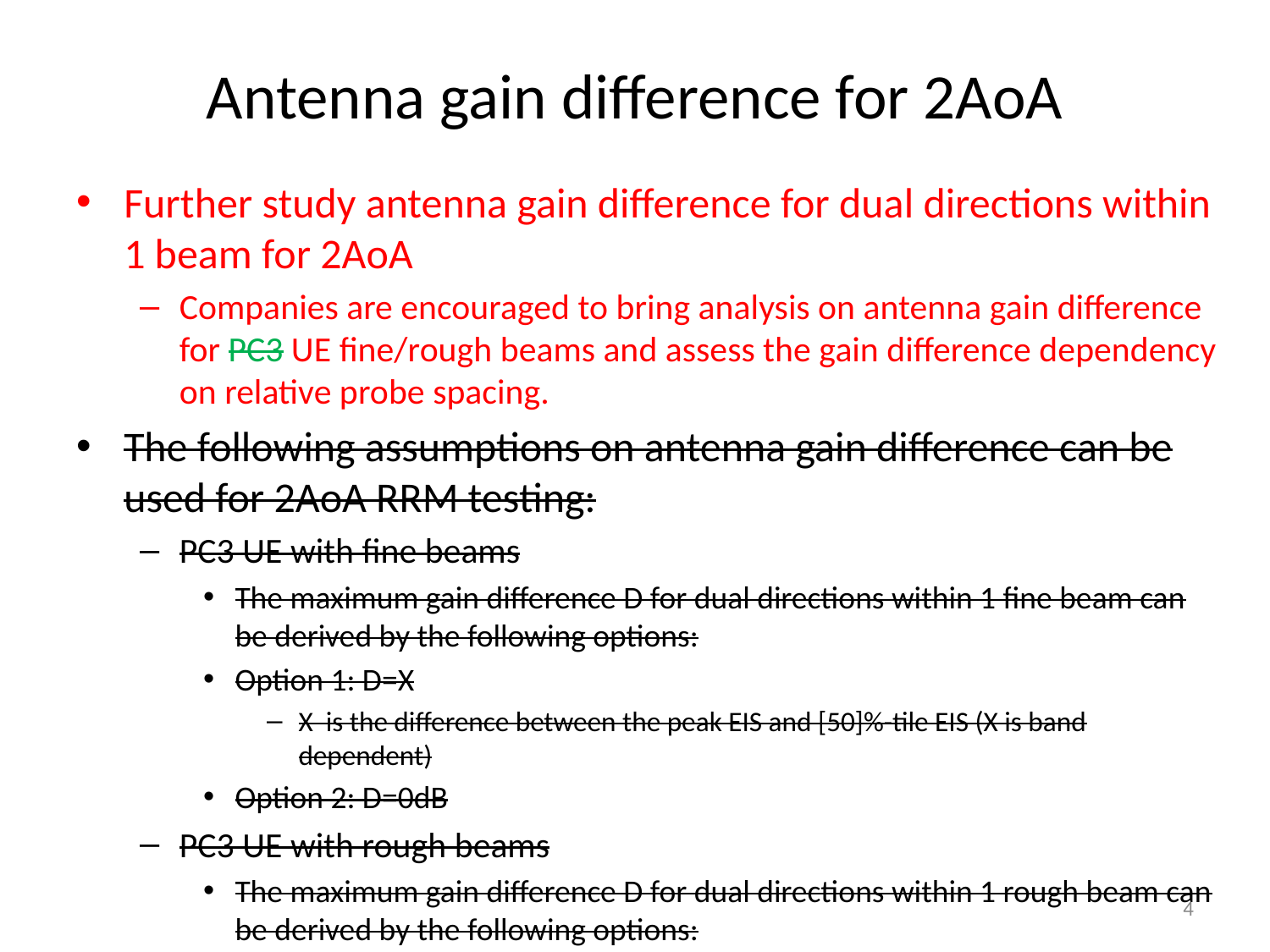

# Antenna gain difference for 2AoA
Further study antenna gain difference for dual directions within 1 beam for 2AoA
Companies are encouraged to bring analysis on antenna gain difference for PC3 UE fine/rough beams and assess the gain difference dependency on relative probe spacing.
The following assumptions on antenna gain difference can be used for 2AoA RRM testing:
PC3 UE with fine beams
The maximum gain difference D for dual directions within 1 fine beam can be derived by the following options:
Option 1: D=X
X  is the difference between the peak EIS and [50]%-tile EIS (X is band dependent)
Option 2: D=0dB
PC3 UE with rough beams
The maximum gain difference D for dual directions within 1 rough beam can be derived by the following options:
Option 1: D=X+Z-Y
X is the difference between the peak EIS and [50]%-tile EIS (X is band dependent), Y and Z are defined in the page 3 (Y and Z are not band dependent).
Option 2: D=0dB

4